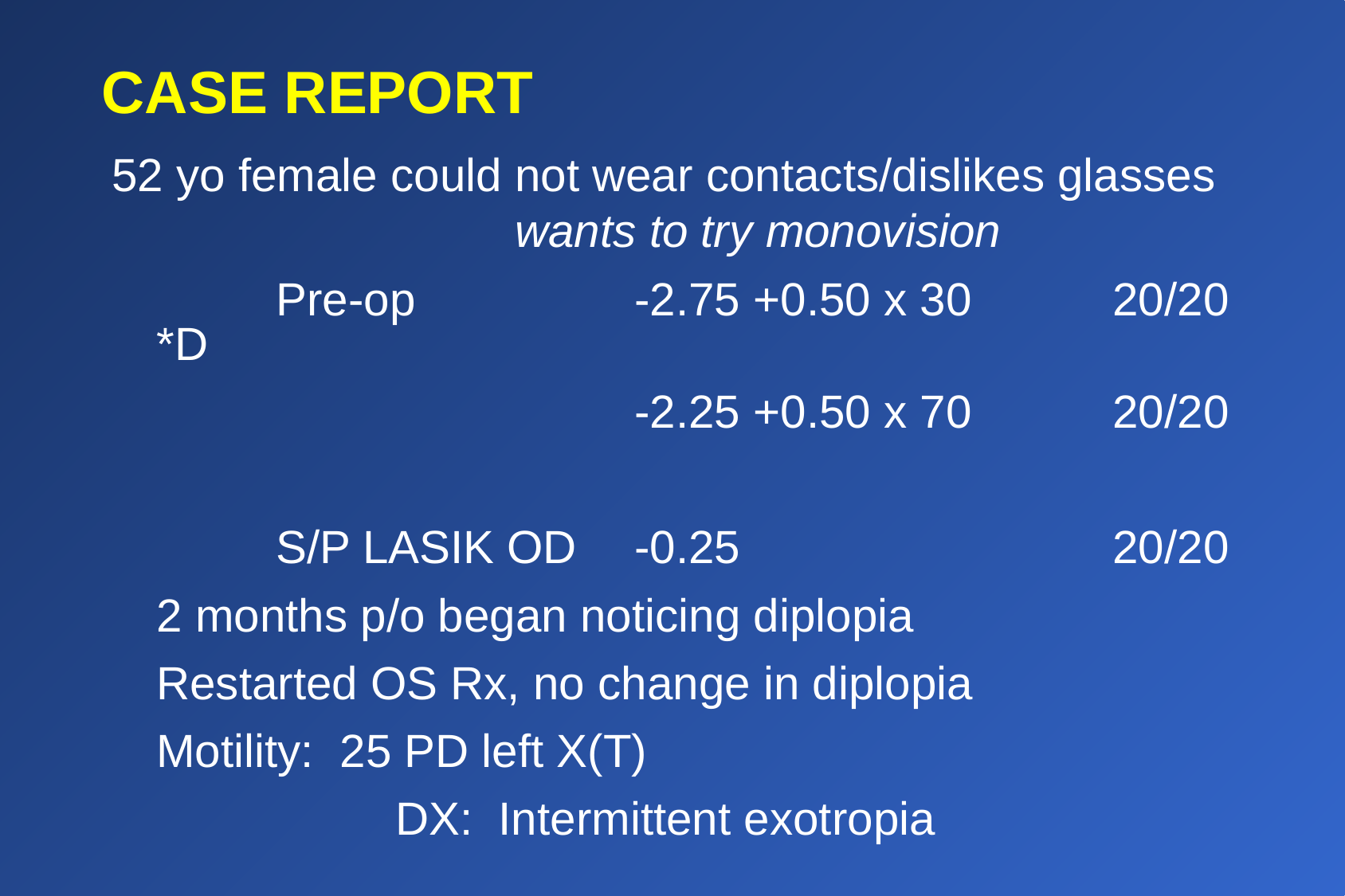

# CASE REPORT
52 yo female could not wear contacts/dislikes glasses     			wants to try monovision
		Pre-op		-2.75 +0.50 x 30		20/20 *D
					-2.25 +0.50 x 70		20/20

		S/P LASIK OD	-0.25				20/20
	2 months p/o began noticing diplopia
	Restarted OS Rx, no change in diplopia
	Motility:  25 PD left X(T)
			DX:  Intermittent exotropia